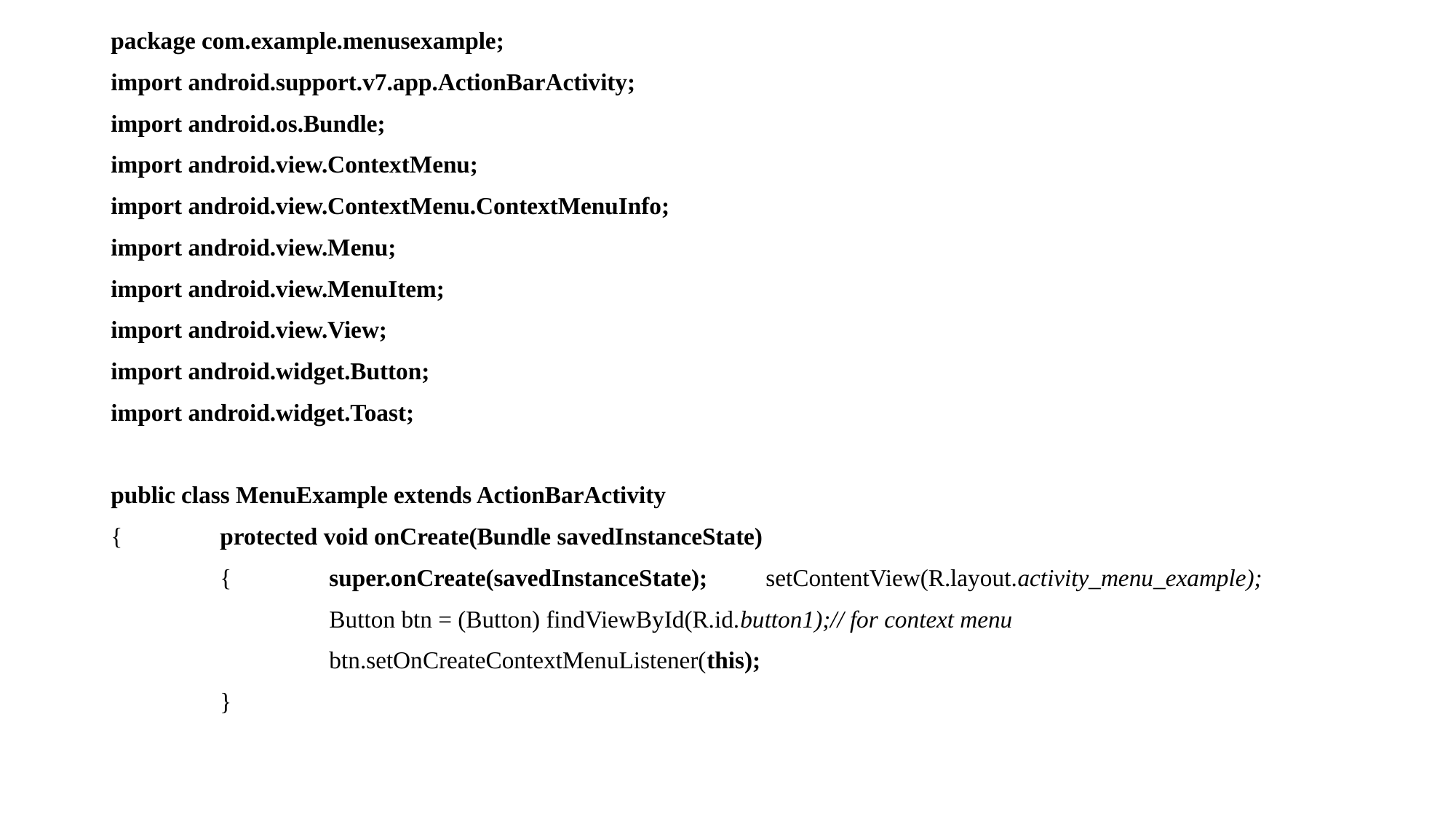

package com.example.menusexample;
import android.support.v7.app.ActionBarActivity;
import android.os.Bundle;
import android.view.ContextMenu;
import android.view.ContextMenu.ContextMenuInfo;
import android.view.Menu;
import android.view.MenuItem;
import android.view.View;
import android.widget.Button;
import android.widget.Toast;

public class MenuExample extends ActionBarActivity
{	protected void onCreate(Bundle savedInstanceState)
	{	super.onCreate(savedInstanceState);	setContentView(R.layout.activity_menu_example);
		Button btn = (Button) findViewById(R.id.button1);// for context menu
		btn.setOnCreateContextMenuListener(this);
	}